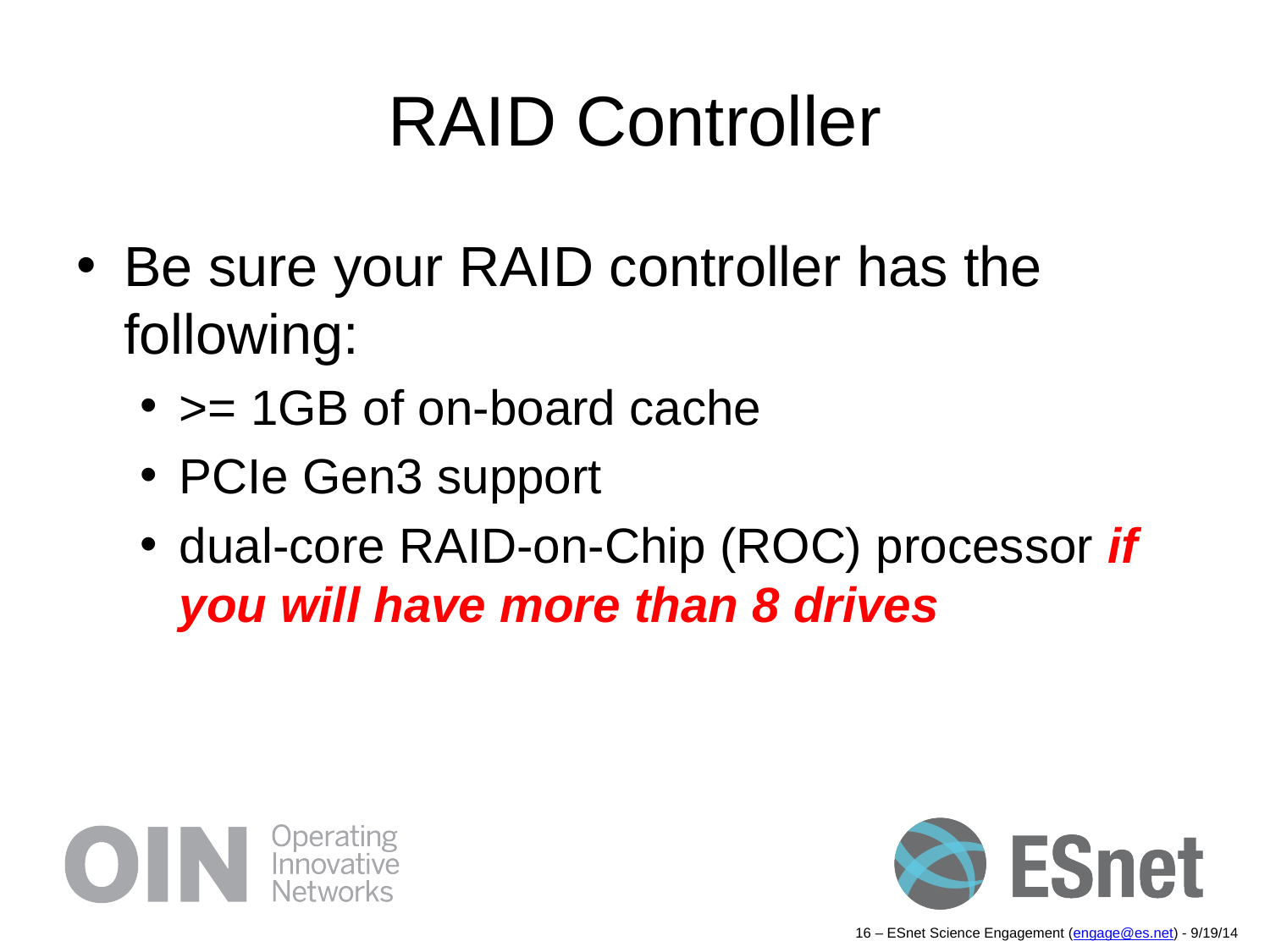

# RAID Controller
Be sure your RAID controller has the following:
>= 1GB of on-board cache
PCIe Gen3 support
dual-core RAID-on-Chip (ROC) processor if you will have more than 8 drives
16 – ESnet Science Engagement (engage@es.net) - 9/19/14